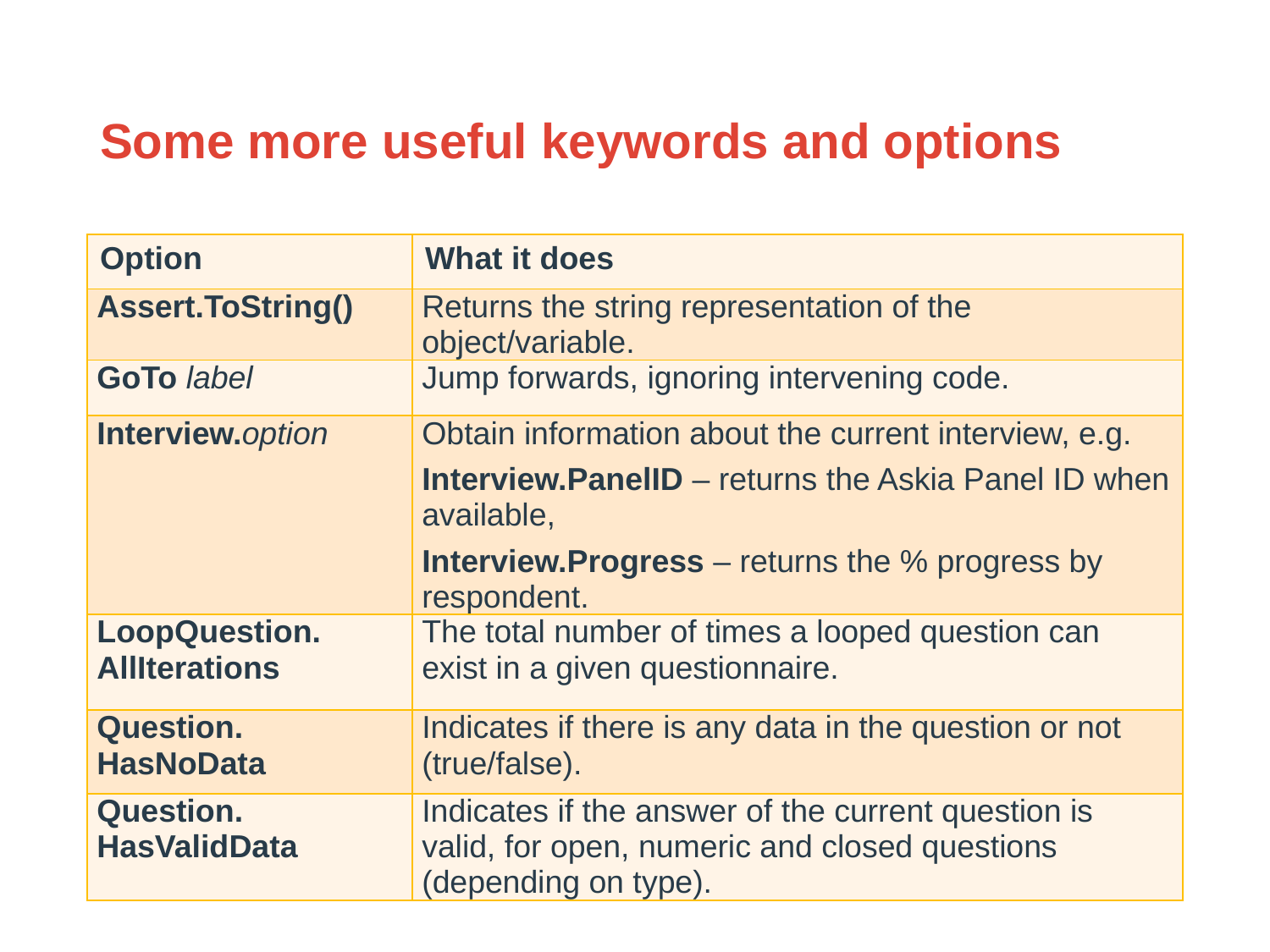

# Some more useful keywords and options
| Option | What it does |
| --- | --- |
| Assert.ToString() | Returns the string representation of the object/variable. |
| GoTo label | Jump forwards, ignoring intervening code. |
| Interview.option | Obtain information about the current interview, e.g. Interview.PanelID – returns the Askia Panel ID when available, Interview.Progress – returns the % progress by respondent. |
| LoopQuestion. AllIterations | The total number of times a looped question can exist in a given questionnaire. |
| Question. HasNoData | Indicates if there is any data in the question or not (true/false). |
| Question. HasValidData | Indicates if the answer of the current question is valid, for open, numeric and closed questions (depending on type). |